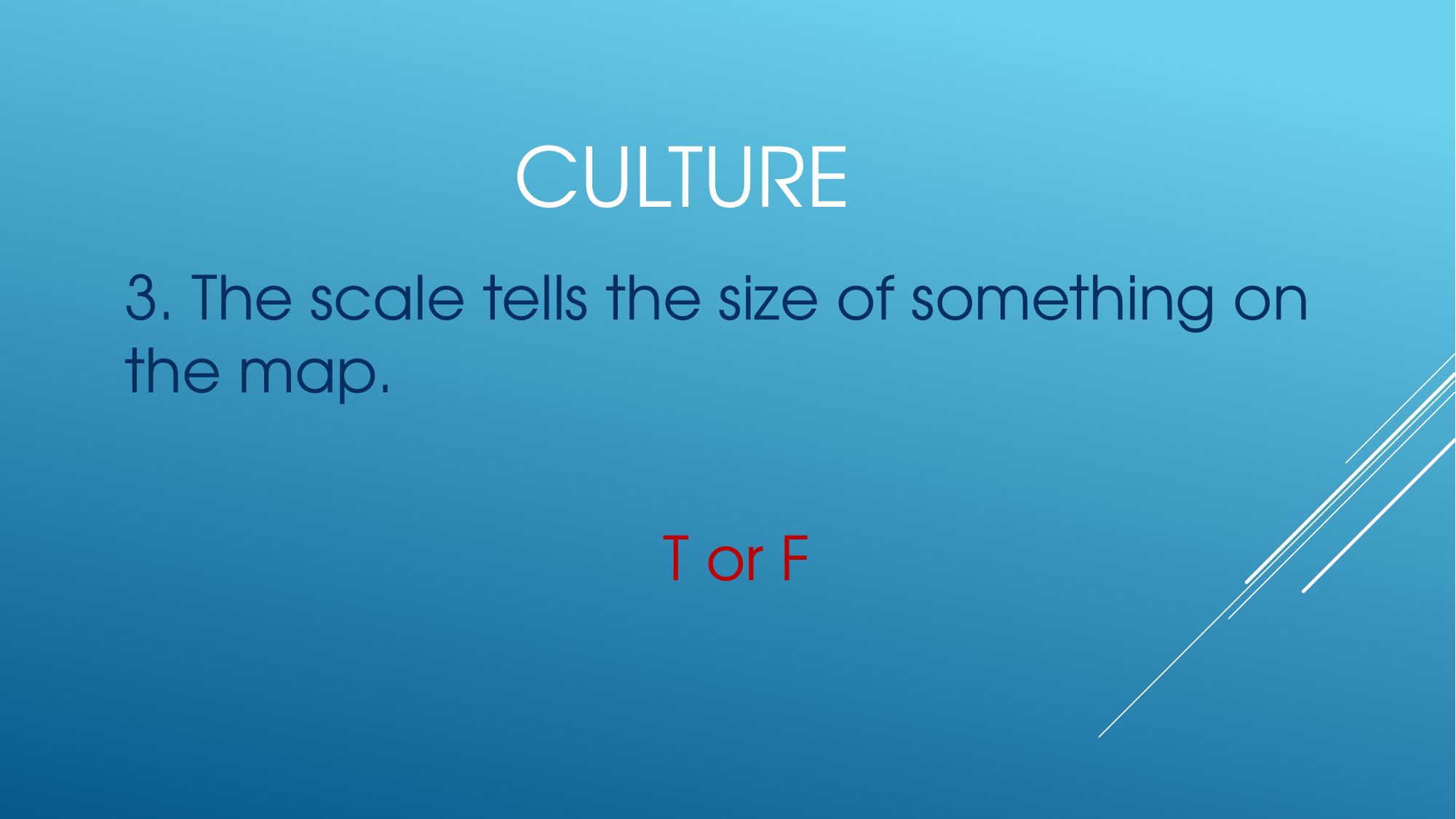

# Culture
3. The scale tells the size of something on the map.

T or F